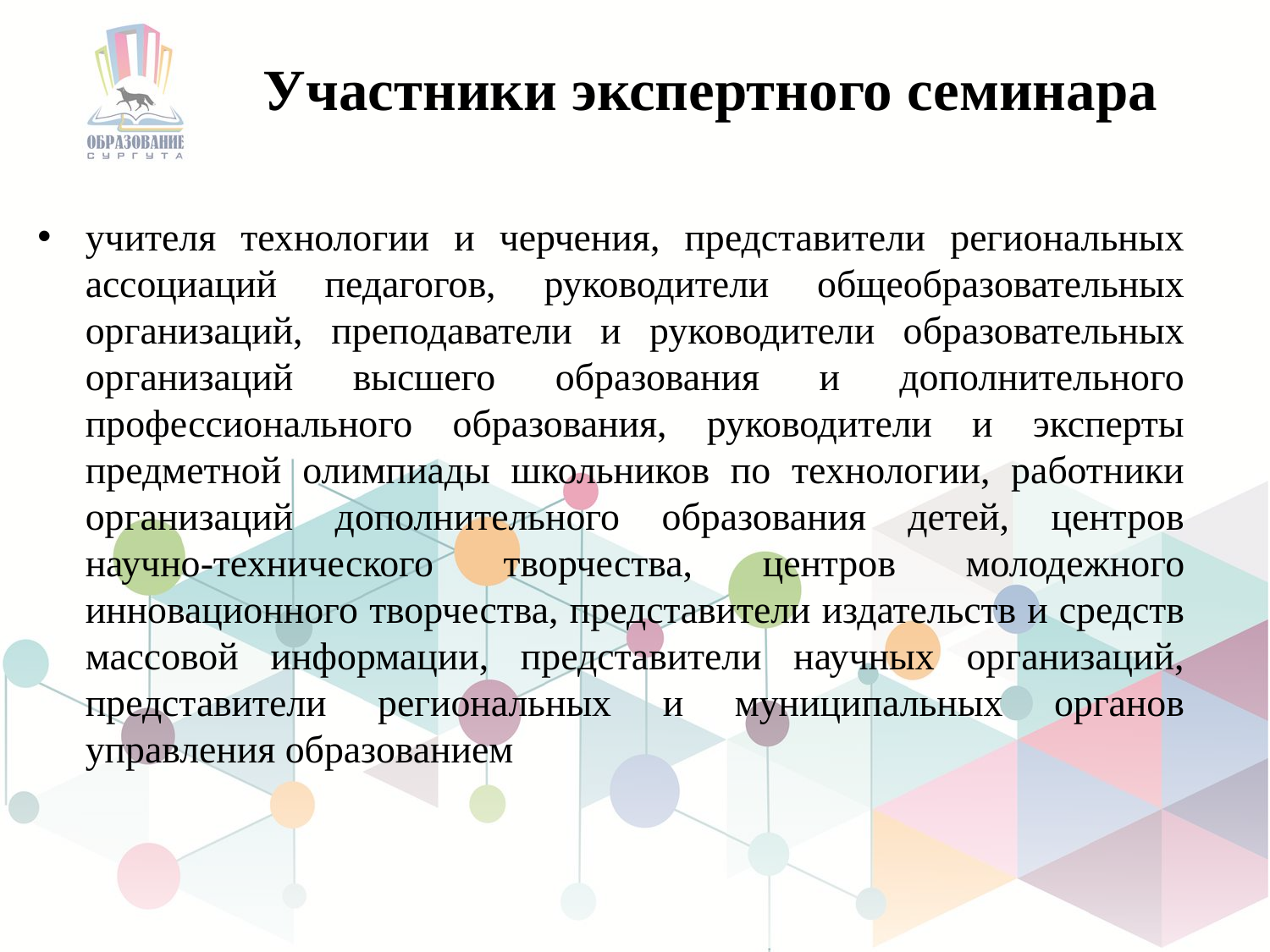

# Участники экспертного семинара
учителя технологии и черчения, представители региональных ассоциаций педагогов, руководители общеобразовательных организаций, преподаватели и руководители образовательных организаций высшего образования и дополнительного профессионального образования, руководители и эксперты предметной олимпиады школьников по технологии, работники организаций дополнительного образования детей, центров научно-технического творчества, центров молодежного инновационного творчества, представители издательств и средств массовой информации, представители научных организаций, представители региональных и муниципальных органов управления образованием